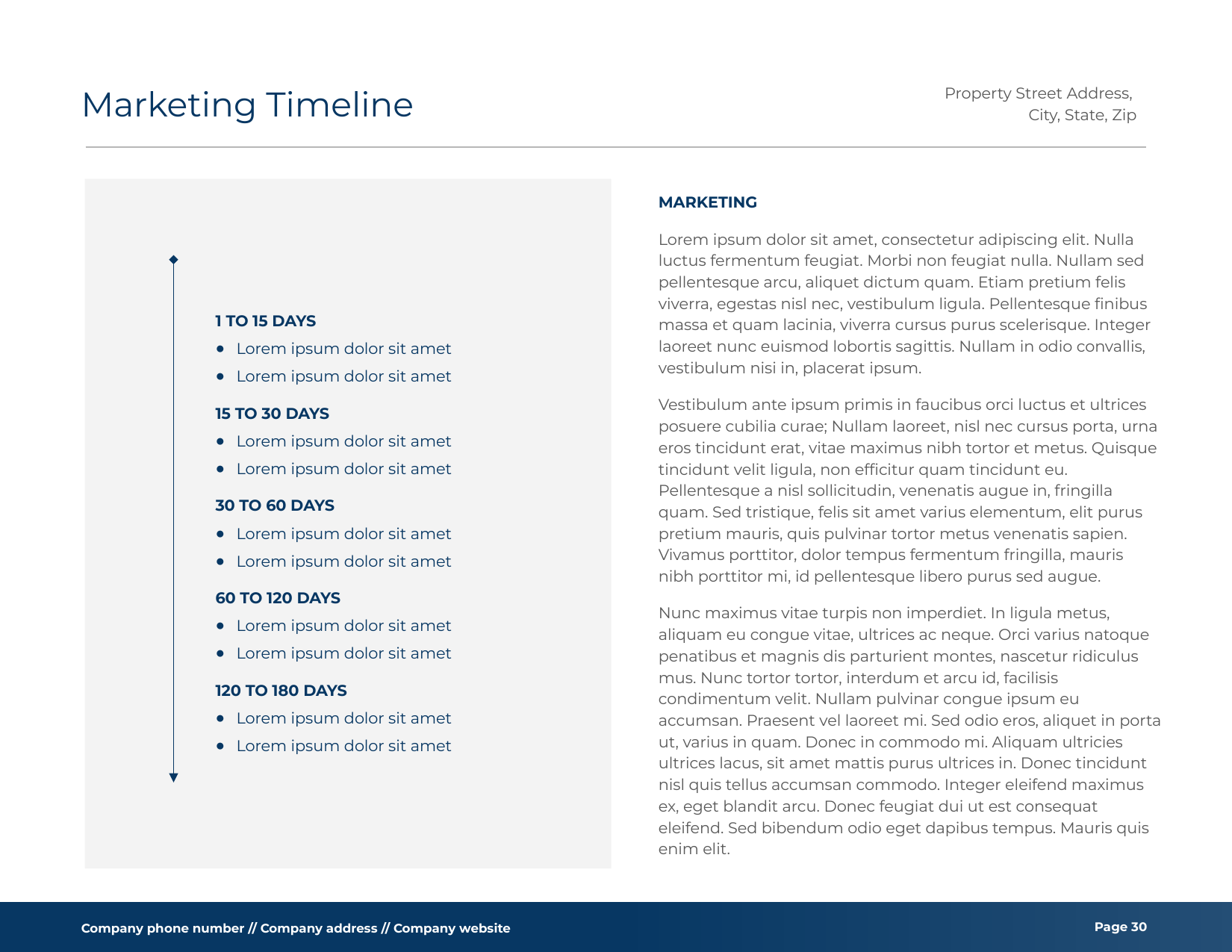

Marketing Timeline
MARKETING
Lorem ipsum dolor sit amet, consectetur adipiscing elit. Nulla luctus fermentum feugiat. Morbi non feugiat nulla. Nullam sed pellentesque arcu, aliquet dictum quam. Etiam pretium felis viverra, egestas nisl nec, vestibulum ligula. Pellentesque finibus massa et quam lacinia, viverra cursus purus scelerisque. Integer laoreet nunc euismod lobortis sagittis. Nullam in odio convallis, vestibulum nisi in, placerat ipsum.
Vestibulum ante ipsum primis in faucibus orci luctus et ultrices posuere cubilia curae; Nullam laoreet, nisl nec cursus porta, urna eros tincidunt erat, vitae maximus nibh tortor et metus. Quisque tincidunt velit ligula, non efficitur quam tincidunt eu. Pellentesque a nisl sollicitudin, venenatis augue in, fringilla quam. Sed tristique, felis sit amet varius elementum, elit purus pretium mauris, quis pulvinar tortor metus venenatis sapien. Vivamus porttitor, dolor tempus fermentum fringilla, mauris nibh porttitor mi, id pellentesque libero purus sed augue.
Nunc maximus vitae turpis non imperdiet. In ligula metus, aliquam eu congue vitae, ultrices ac neque. Orci varius natoque penatibus et magnis dis parturient montes, nascetur ridiculus mus. Nunc tortor tortor, interdum et arcu id, facilisis condimentum velit. Nullam pulvinar congue ipsum eu accumsan. Praesent vel laoreet mi. Sed odio eros, aliquet in porta ut, varius in quam. Donec in commodo mi. Aliquam ultricies ultrices lacus, sit amet mattis purus ultrices in. Donec tincidunt nisl quis tellus accumsan commodo. Integer eleifend maximus ex, eget blandit arcu. Donec feugiat dui ut est consequat eleifend. Sed bibendum odio eget dapibus tempus. Mauris quis enim elit.

1 TO 15 DAYS
Lorem ipsum dolor sit amet
Lorem ipsum dolor sit amet
15 TO 30 DAYS
Lorem ipsum dolor sit amet
Lorem ipsum dolor sit amet
30 TO 60 DAYS
Lorem ipsum dolor sit amet
Lorem ipsum dolor sit amet
60 TO 120 DAYS
Lorem ipsum dolor sit amet
Lorem ipsum dolor sit amet
120 TO 180 DAYS
Lorem ipsum dolor sit amet
Lorem ipsum dolor sit amet
Page 30